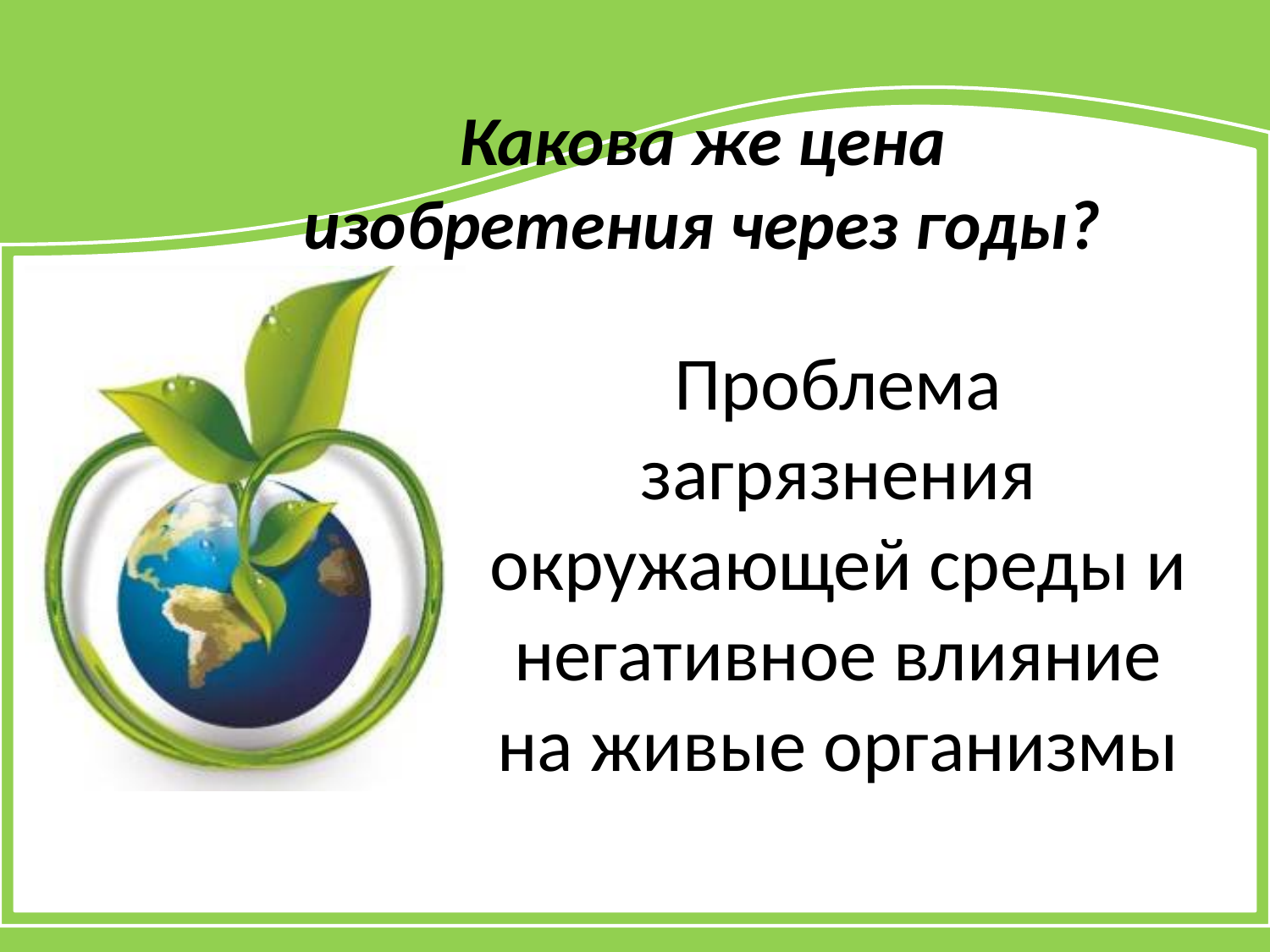

Какова же цена изобретения через годы?

# Проблема загрязнения окружающей среды и негативное влияние на живые организмы